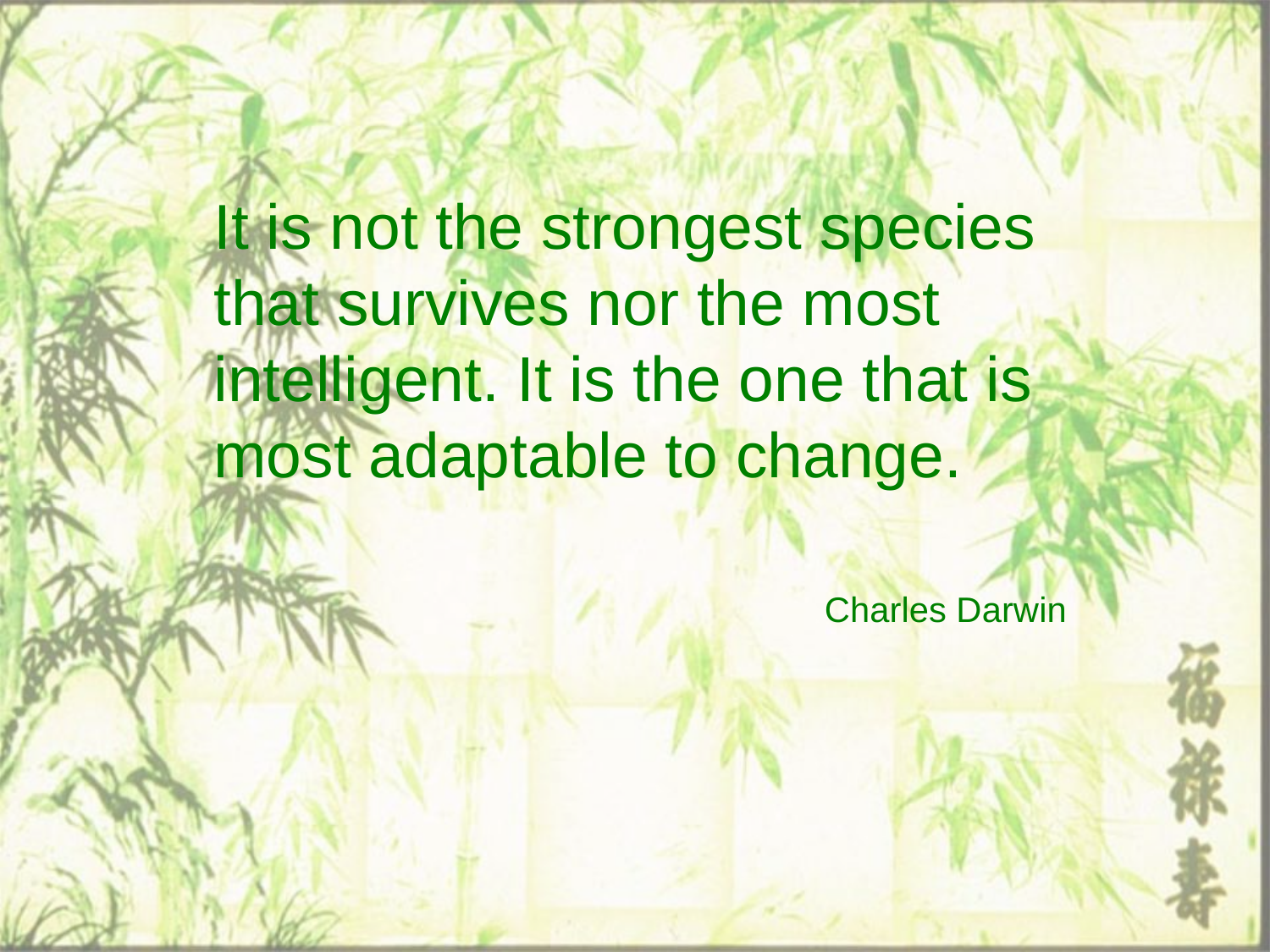

It is not the strongest species that survives nor the most intelligent. It is the one that is most adaptable to change.

Charles Darwin